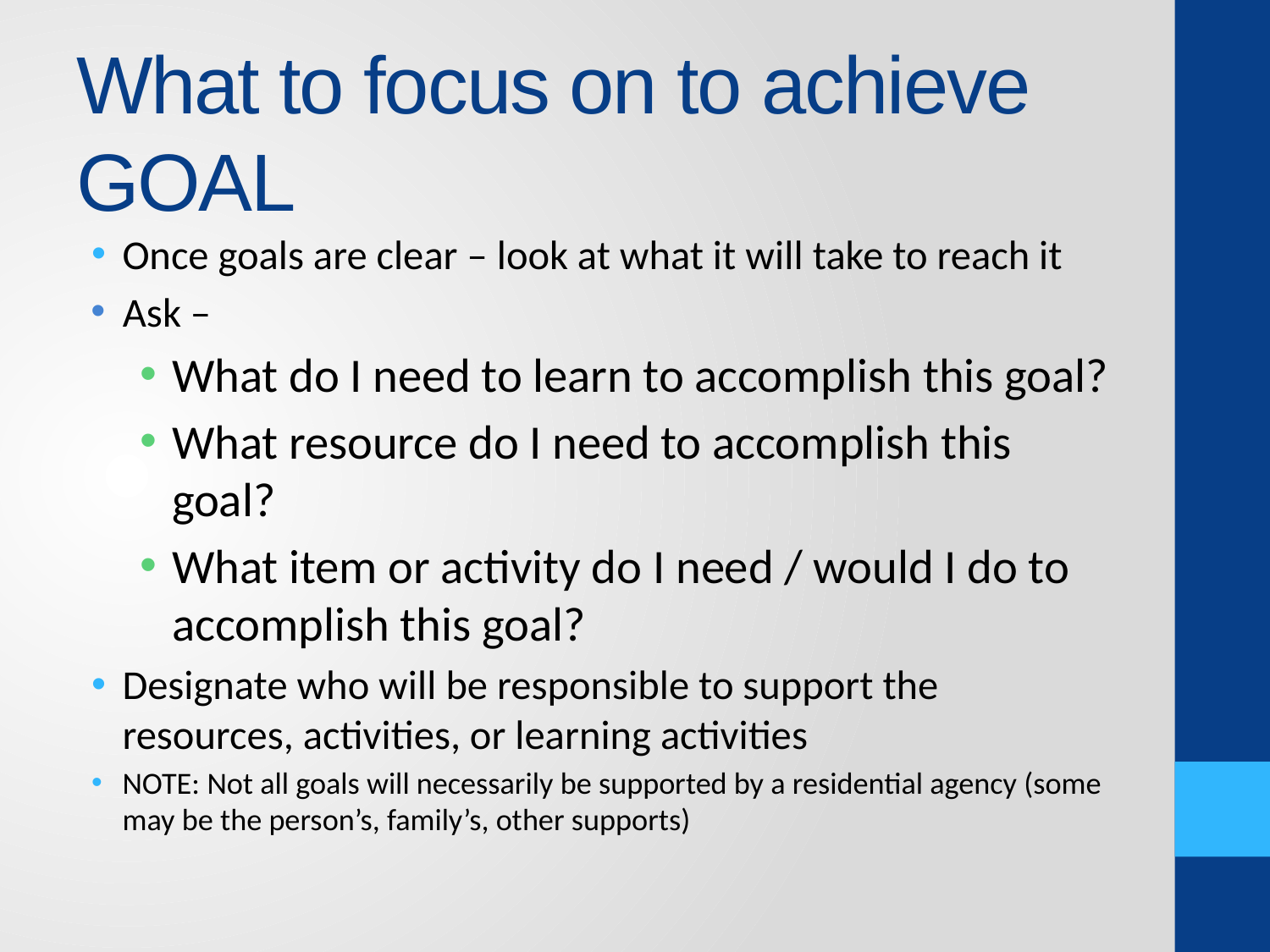

# What to focus on to achieve GOAL
Once goals are clear – look at what it will take to reach it
Ask –
What do I need to learn to accomplish this goal?
What resource do I need to accomplish this goal?
What item or activity do I need / would I do to accomplish this goal?
Designate who will be responsible to support the resources, activities, or learning activities
NOTE: Not all goals will necessarily be supported by a residential agency (some may be the person’s, family’s, other supports)